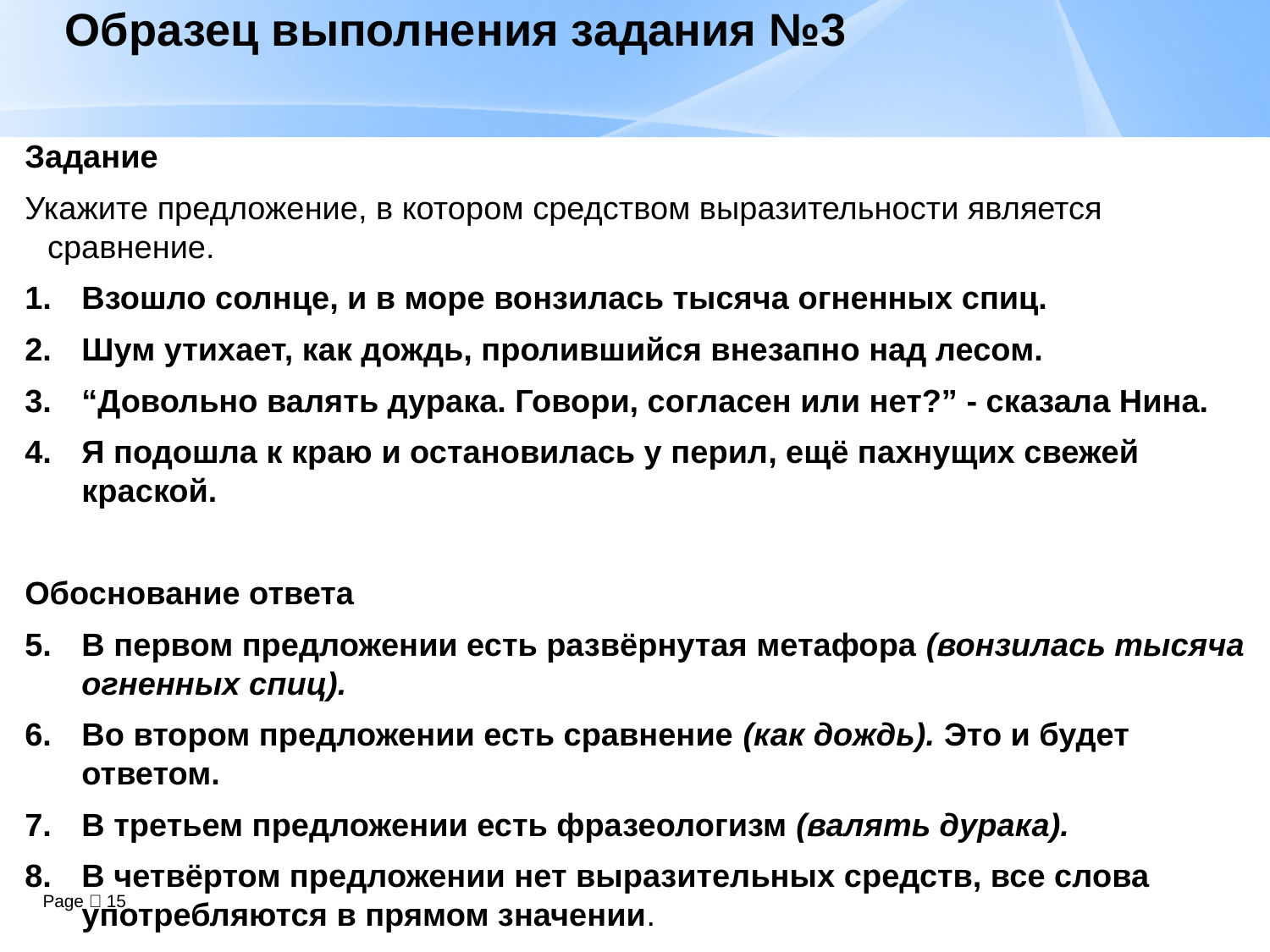

# Образец выполнения задания №3
Задание
Укажите предложение, в котором средством выразительности является сравнение.
Взошло солнце, и в море вонзилась тысяча огненных спиц.
Шум утихает, как дождь, пролившийся внезапно над лесом.
“Довольно валять дурака. Говори, согласен или нет?” - сказала Нина.
Я подошла к краю и остановилась у перил, ещё пахнущих свежей краской.

Обоснование ответа
В первом предложении есть развёрнутая метафора (вонзилась тысяча огненных спиц).
Во втором предложении есть сравнение (как дождь). Это и будет ответом.
В третьем предложении есть фразеологизм (валять дурака).
В четвёртом предложении нет выразительных средств, все слова употребляются в прямом значении.